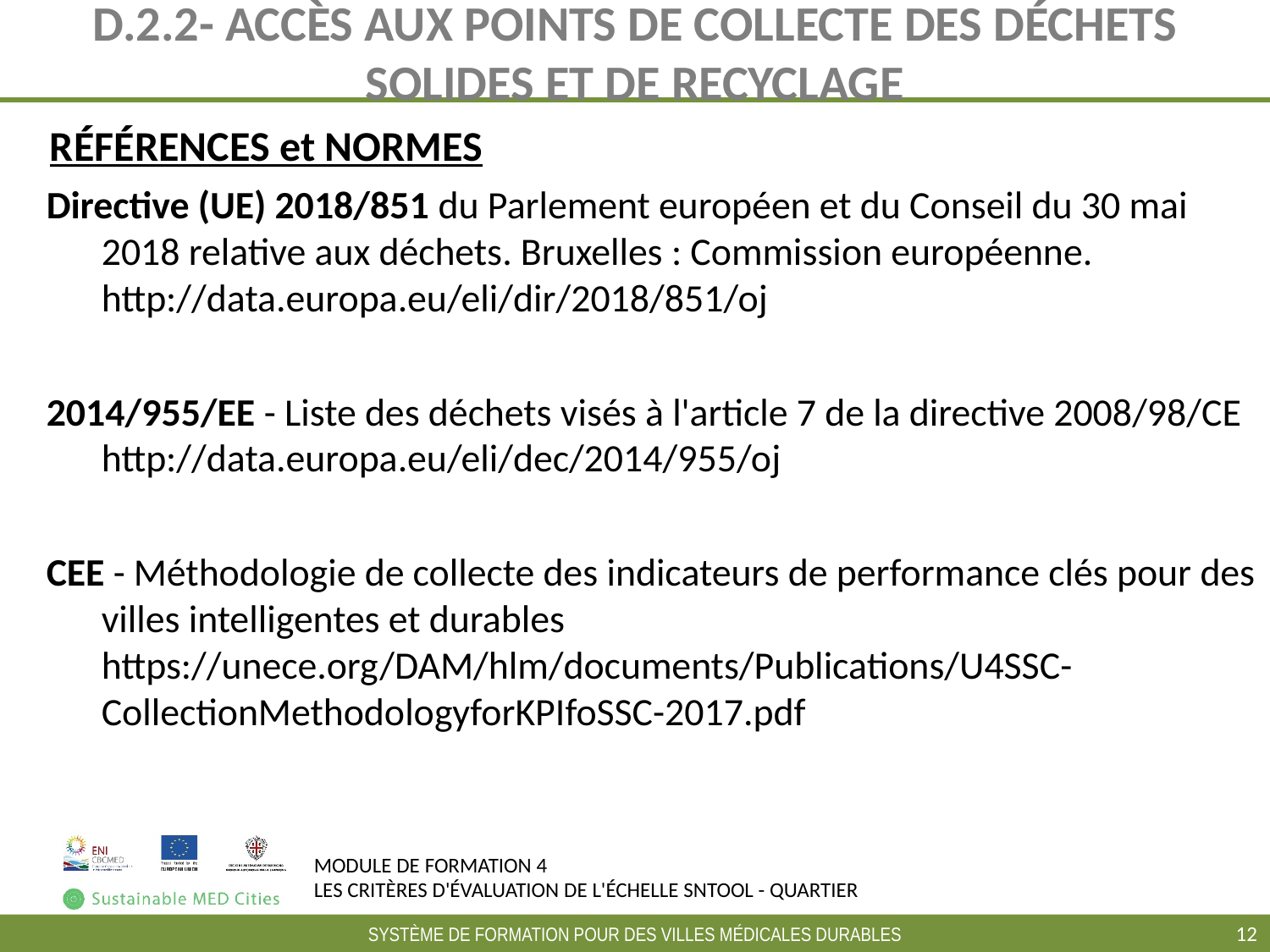

D.2.2- ACCÈS AUX POINTS DE COLLECTE DES DÉCHETS SOLIDES ET DE RECYCLAGE
RÉFÉRENCES et NORMES
Directive (UE) 2018/851 du Parlement européen et du Conseil du 30 mai 2018 relative aux déchets. Bruxelles : Commission européenne. http://data.europa.eu/eli/dir/2018/851/oj

2014/955/ΕΕ - Liste des déchets visés à l'article 7 de la directive 2008/98/CE http://data.europa.eu/eli/dec/2014/955/oj

CEE - Méthodologie de collecte des indicateurs de performance clés pour des villes intelligentes et durables https://unece.org/DAM/hlm/documents/Publications/U4SSC-CollectionMethodologyforKPIfoSSC-2017.pdf

12